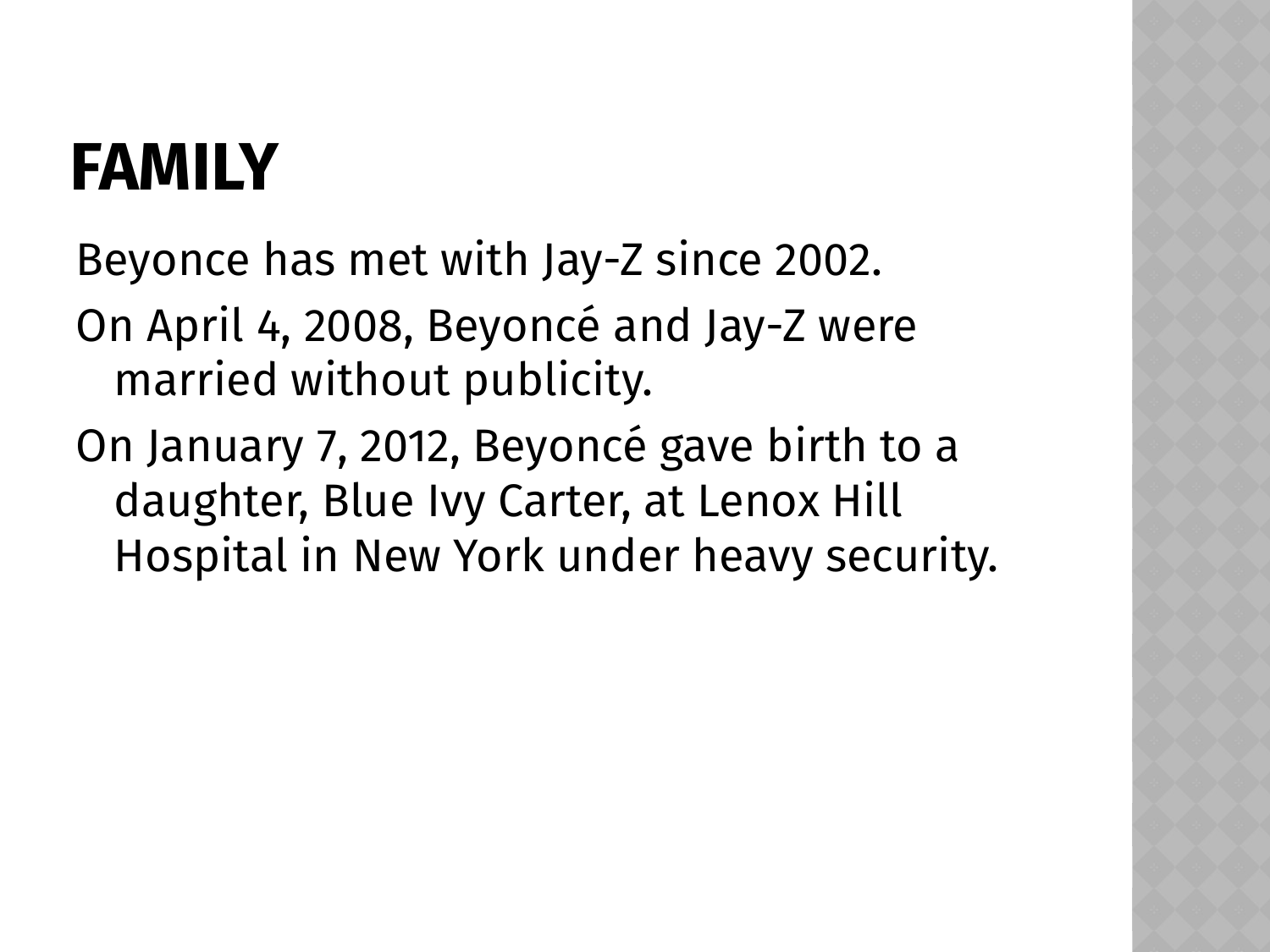

# Family
Beyonce has met with Jay-Z since 2002.
On April 4, 2008, Beyoncé and Jay-Z were married without publicity.
On January 7, 2012, Beyoncé gave birth to a daughter, Blue Ivy Carter, at Lenox Hill Hospital in New York under heavy security.